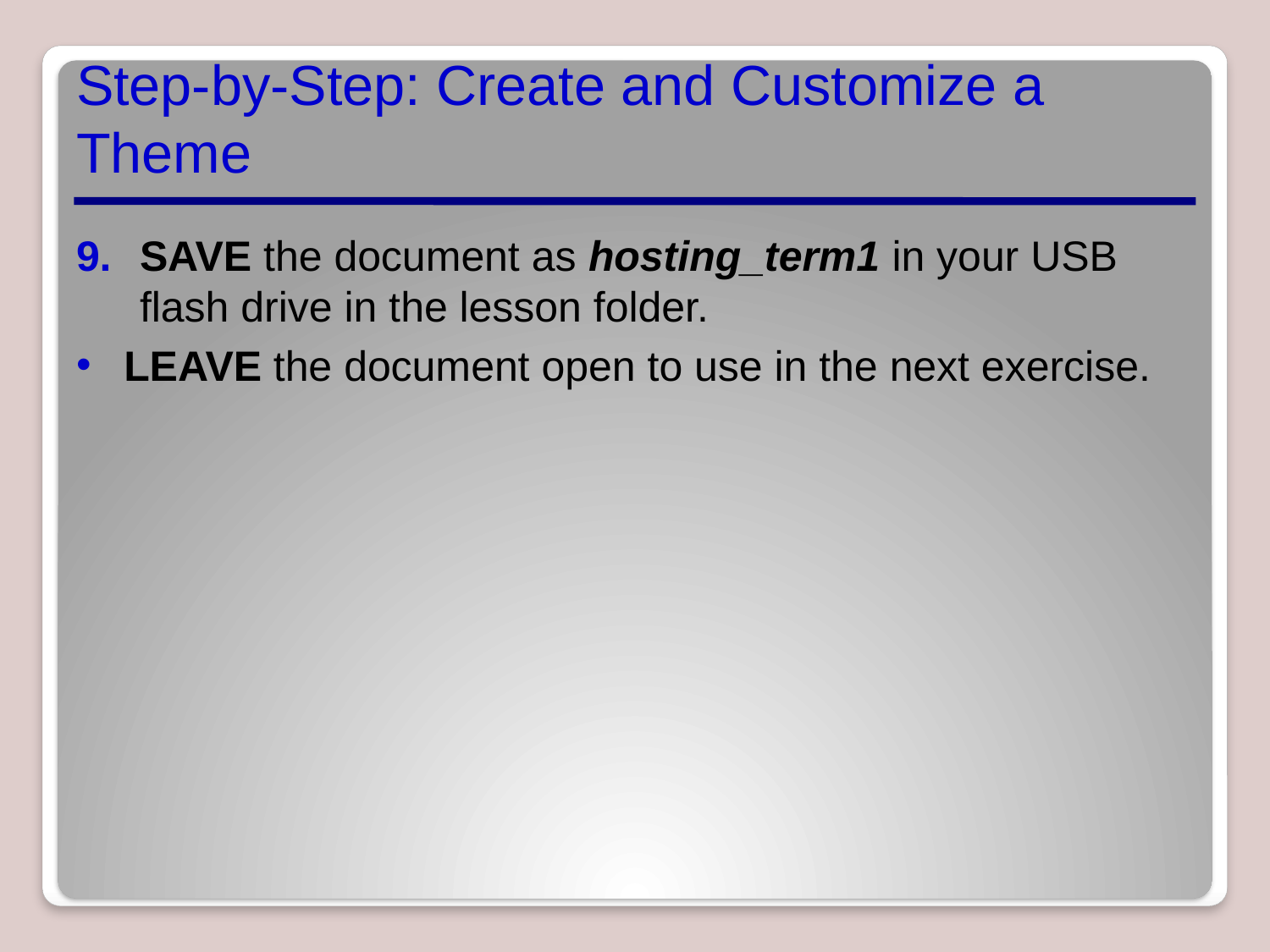

# Step-by-Step: Create and Customize a Theme
SAVE the document as hosting_term1 in your USB flash drive in the lesson folder.
LEAVE the document open to use in the next exercise.